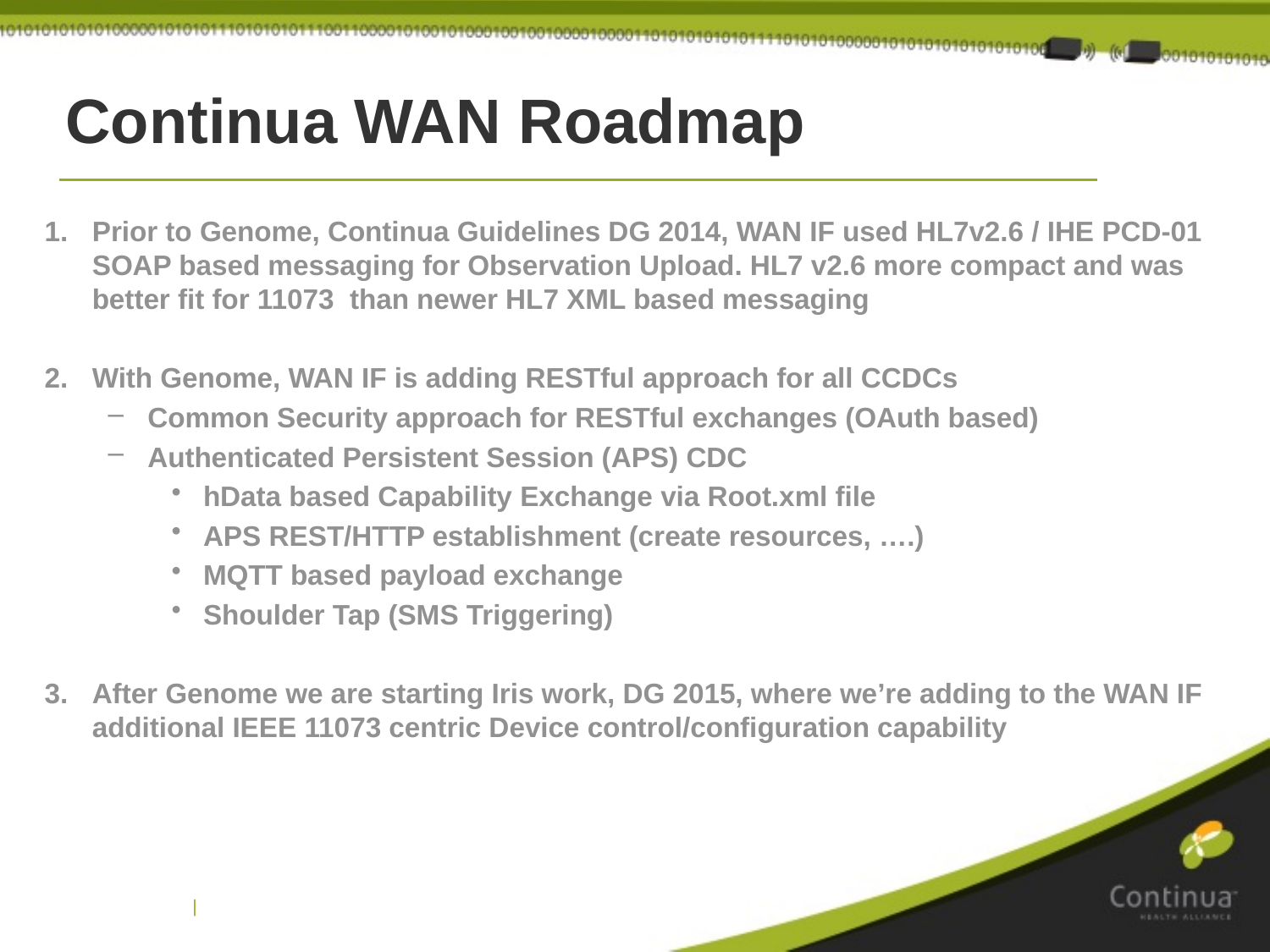

# Continua WAN Roadmap
Prior to Genome, Continua Guidelines DG 2014, WAN IF used HL7v2.6 / IHE PCD-01 SOAP based messaging for Observation Upload. HL7 v2.6 more compact and was better fit for 11073  than newer HL7 XML based messaging

With Genome, WAN IF is adding RESTful approach for all CCDCs
Common Security approach for RESTful exchanges (OAuth based)
Authenticated Persistent Session (APS) CDC
hData based Capability Exchange via Root.xml file
APS REST/HTTP establishment (create resources, ….)
MQTT based payload exchange
Shoulder Tap (SMS Triggering)

After Genome we are starting Iris work, DG 2015, where we’re adding to the WAN IF additional IEEE 11073 centric Device control/configuration capability